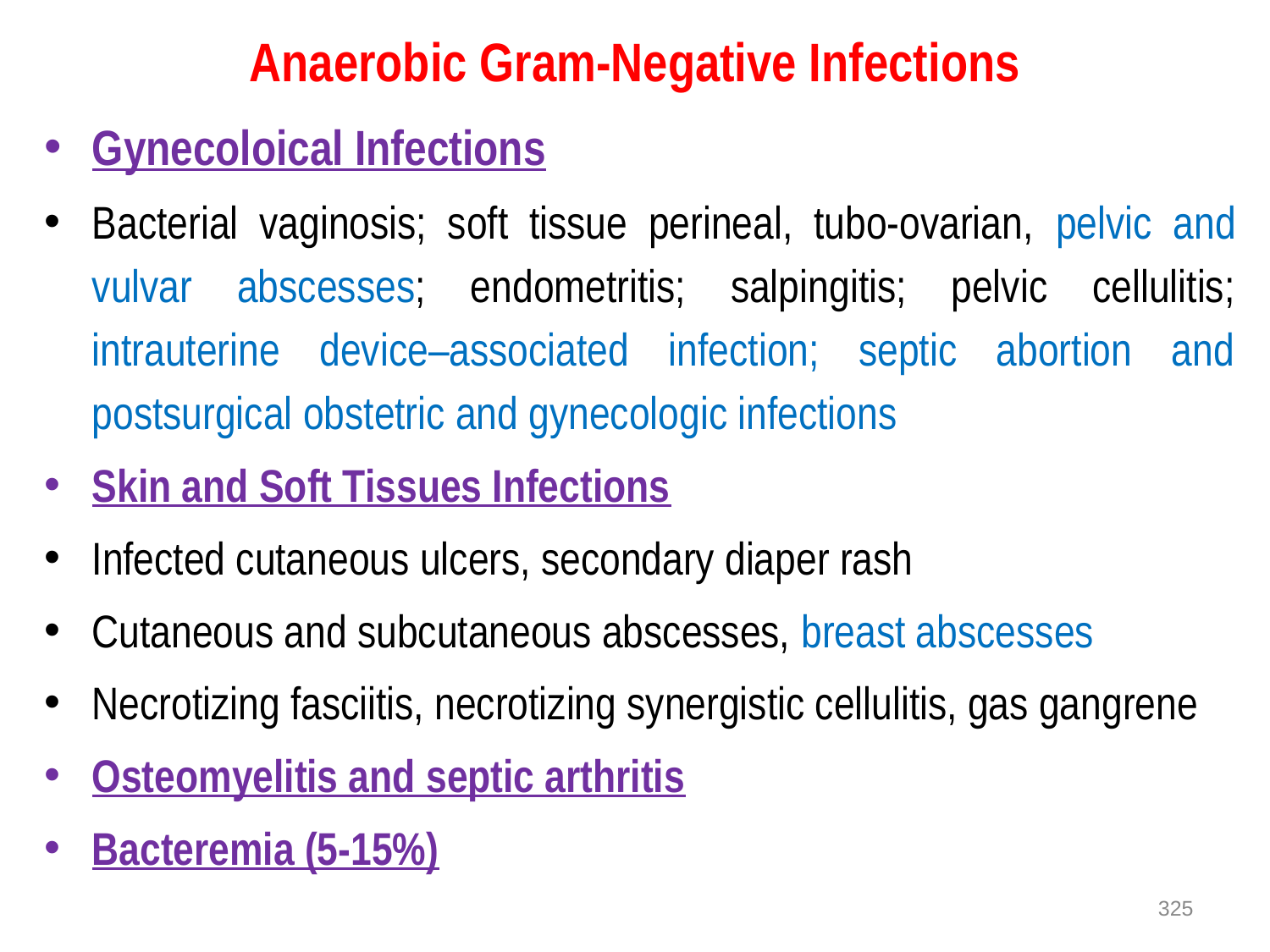

# Anaerobic Gram-Negative Infections
Gynecoloical Infections
Bacterial vaginosis; soft tissue perineal, tubo-ovarian, pelvic and vulvar abscesses; endometritis; salpingitis; pelvic cellulitis; intrauterine device–associated infection; septic abortion and postsurgical obstetric and gynecologic infections
Skin and Soft Tissues Infections
Infected cutaneous ulcers, secondary diaper rash
Cutaneous and subcutaneous abscesses, breast abscesses
Necrotizing fasciitis, necrotizing synergistic cellulitis, gas gangrene
Osteomyelitis and septic arthritis
Bacteremia (5-15%)

325